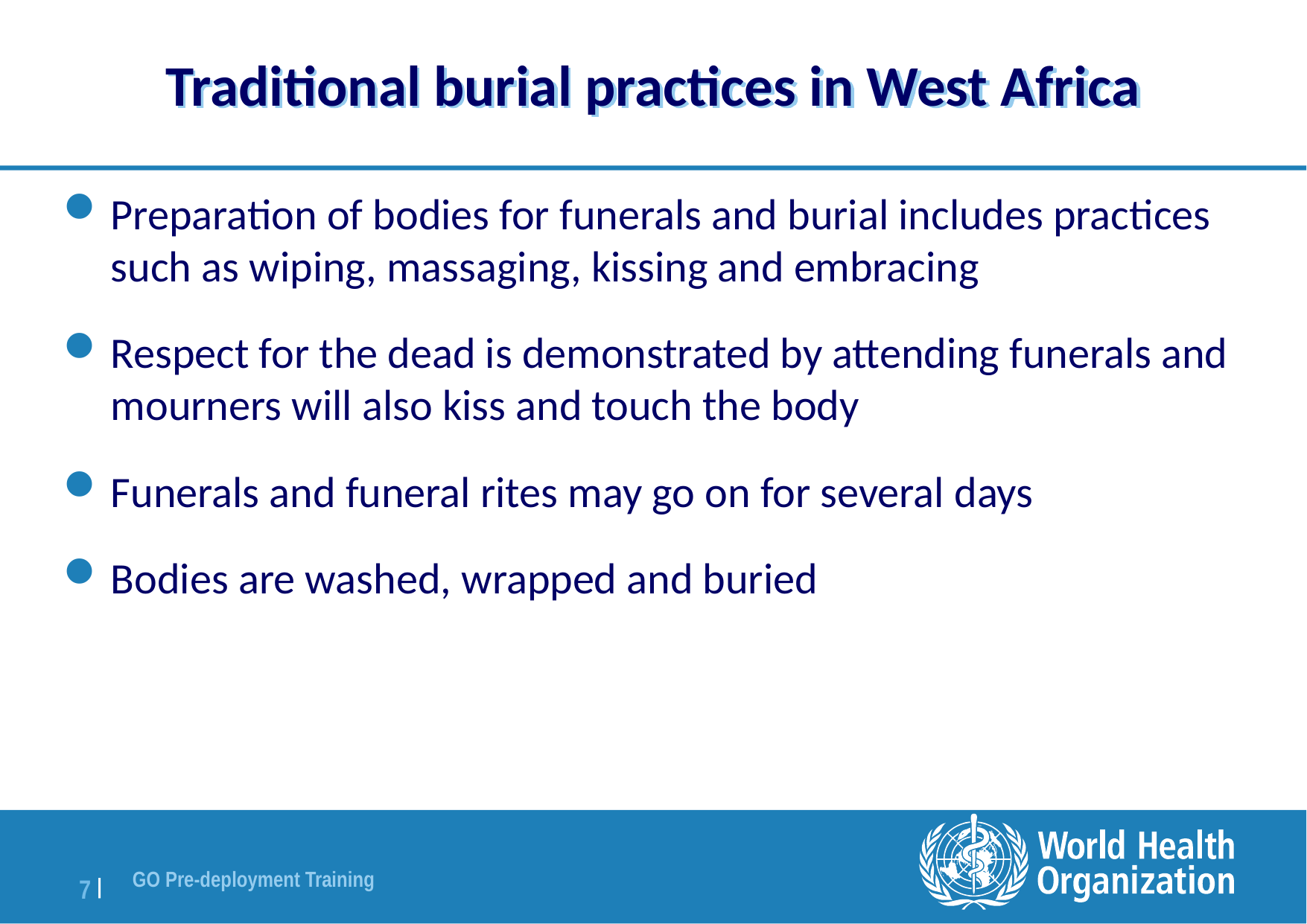

# Traditional burial practices in West Africa
Preparation of bodies for funerals and burial includes practices such as wiping, massaging, kissing and embracing
Respect for the dead is demonstrated by attending funerals and mourners will also kiss and touch the body
Funerals and funeral rites may go on for several days
Bodies are washed, wrapped and buried